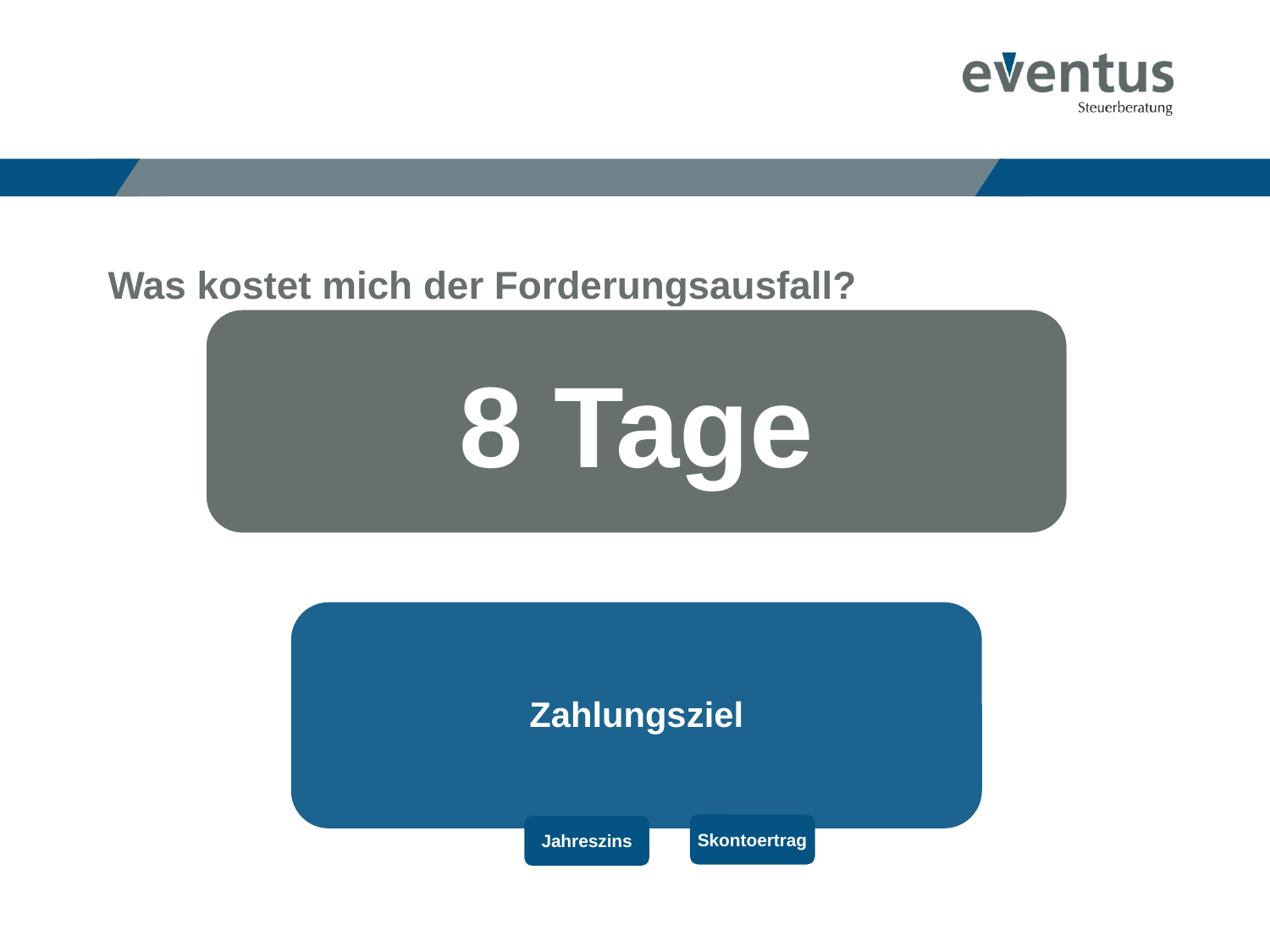

Was kostet mich der Forderungsausfall?

8 Tage
Zahlungsziel
Jahreszins
Skontoertrag
Jahreszins